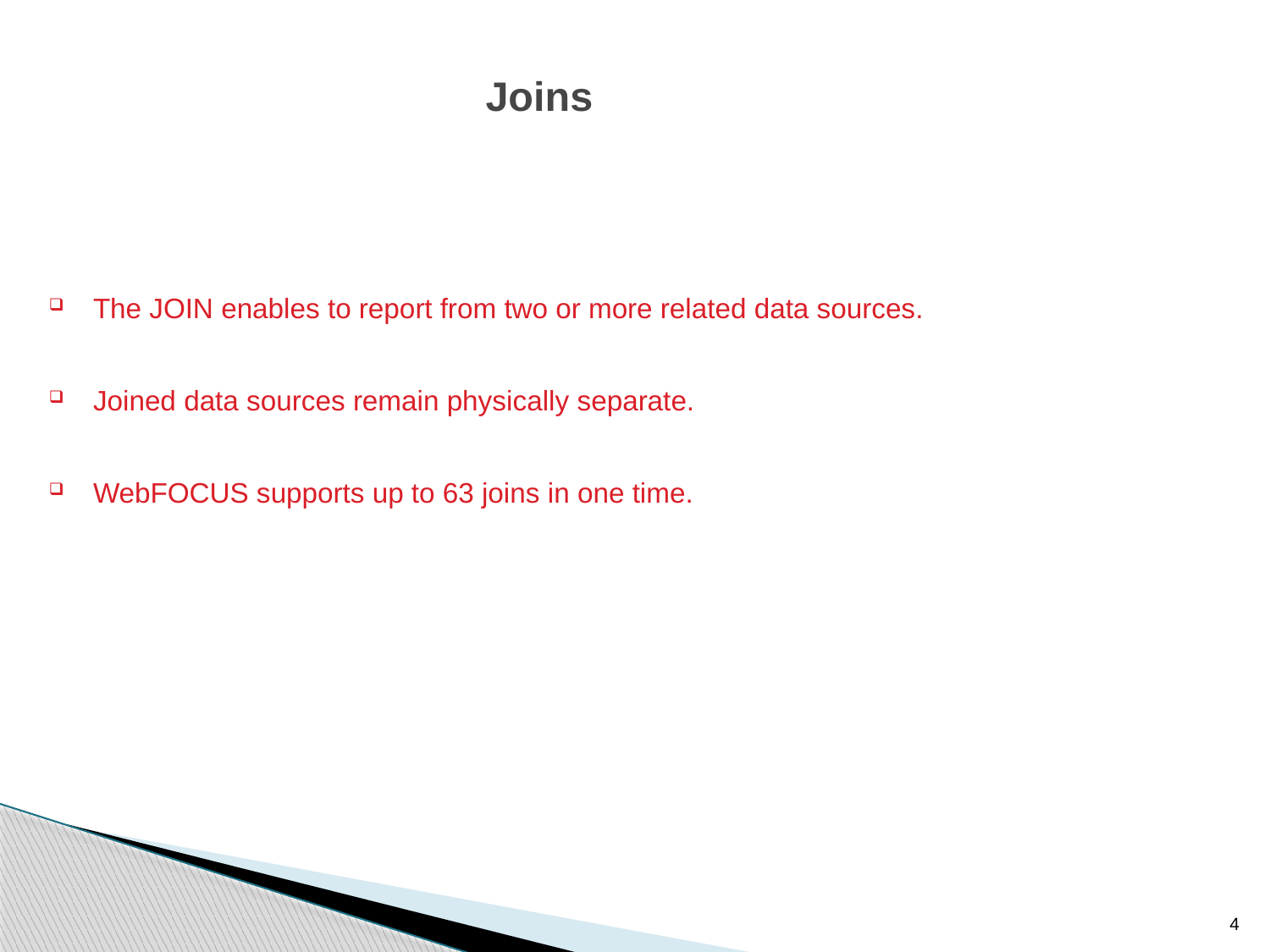

# Joins
The JOIN enables to report from two or more related data sources.

Joined data sources remain physically separate.

WebFOCUS supports up to 63 joins in one time.
4